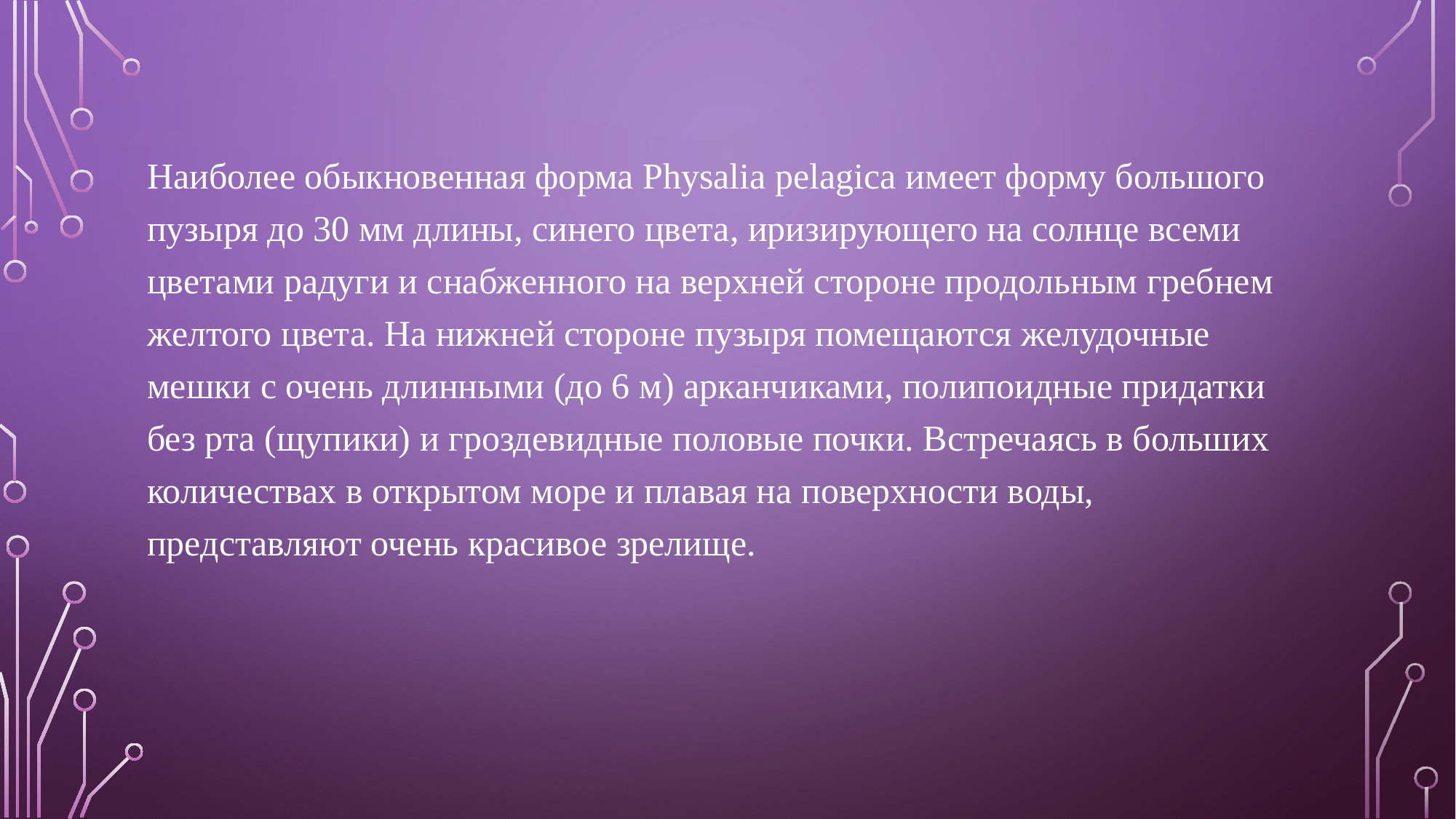

#
Наиболее обыкновенная форма Physalia pelagica имеет форму большого пузыря до 30 мм длины, синего цвета, иризирующего на солнце всеми цветами радуги и снабженного на верхней стороне продольным гребнем желтого цвета. На нижней стороне пузыря помещаются желудочные мешки с очень длинными (до 6 м) арканчиками, полипоидные придатки без рта (щупики) и гроздевидные половые почки. Встречаясь в больших количествах в открытом море и плавая на поверхности воды, представляют очень красивое зрелище.